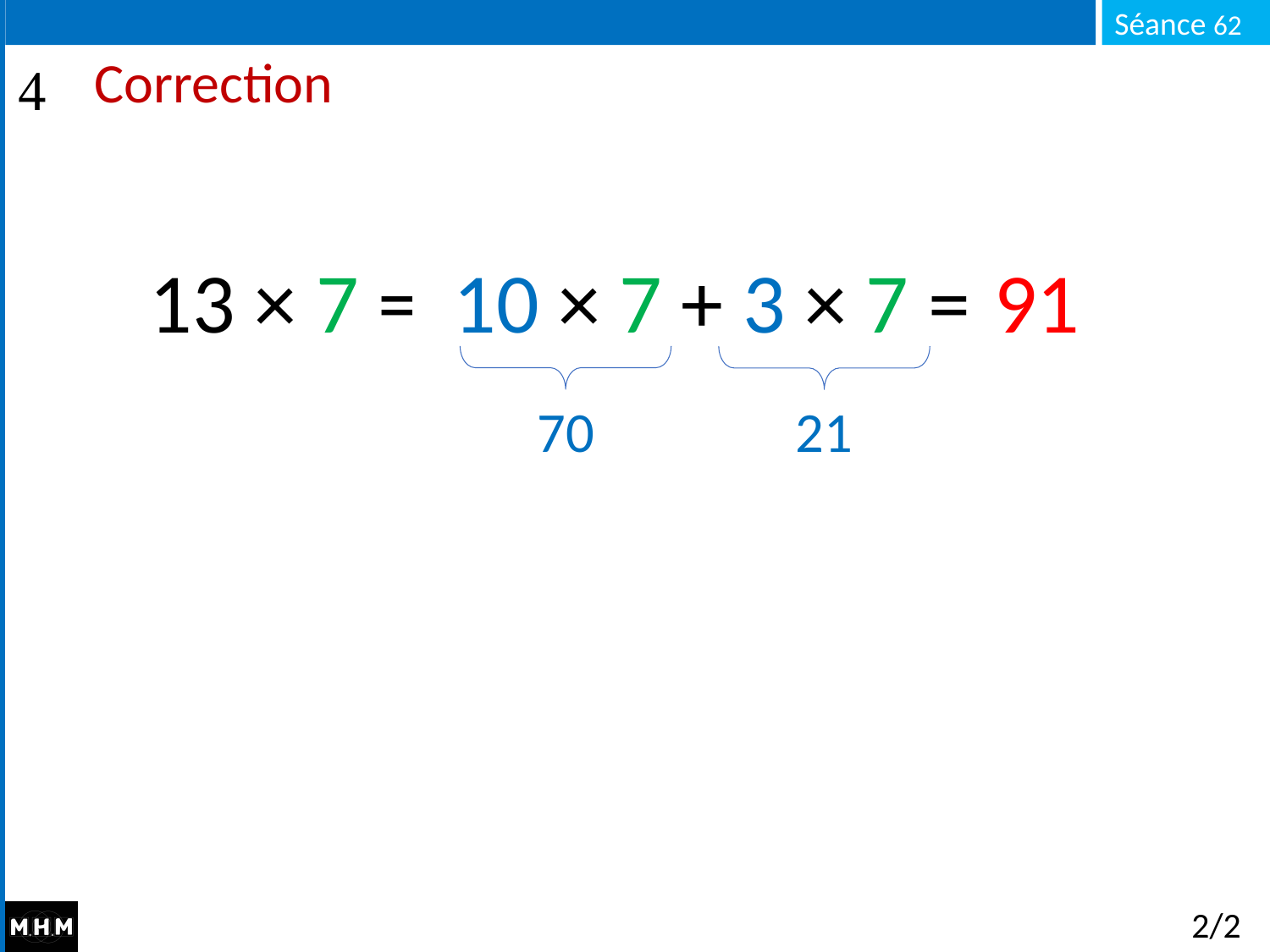

# Correction
10 × 7 + 3 × 7 = …
91
13 × 7 = …

70

21
2/2